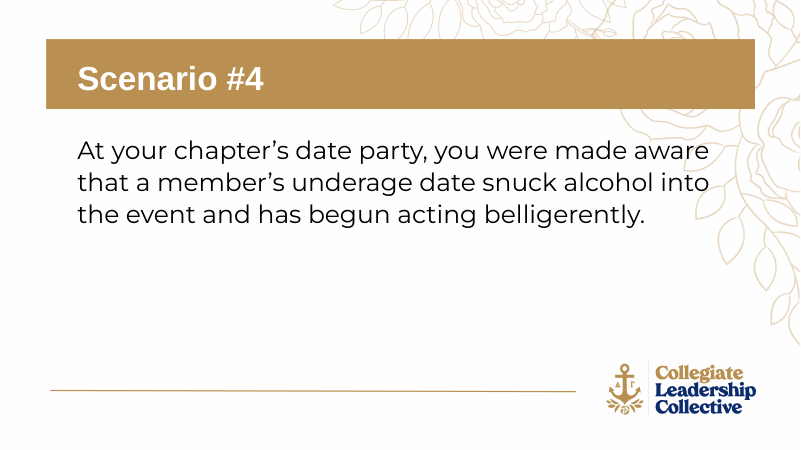

Scenario #4
At your chapter’s date party, you were made aware that a member’s underage date snuck alcohol into the event and has begun acting belligerently.